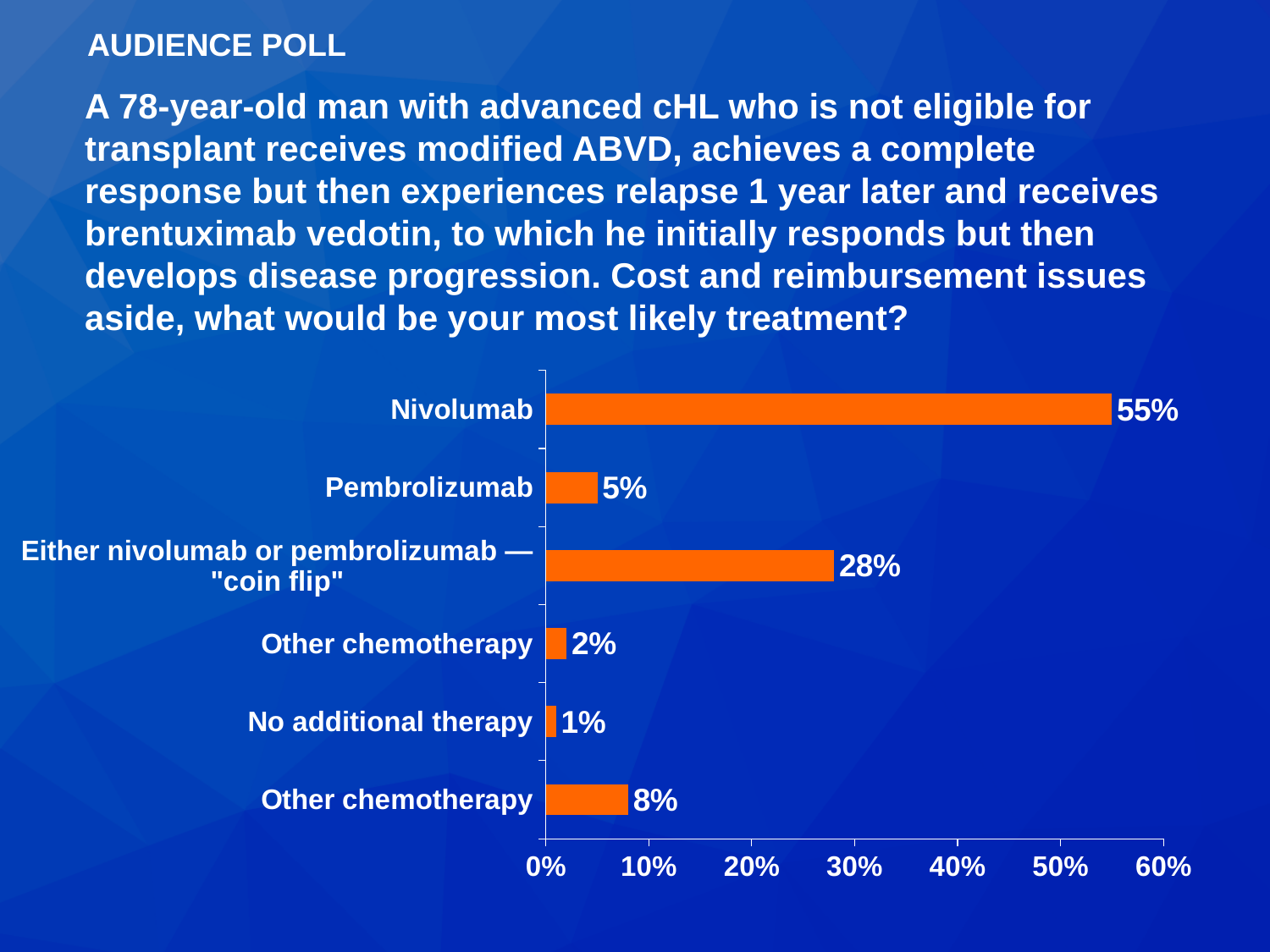

AUDIENCE POLL
A 78-year-old man with advanced cHL who is not eligible for transplant receives modified ABVD, achieves a complete response but then experiences relapse 1 year later and receives brentuximab vedotin, to which he initially responds but then develops disease progression. Cost and reimbursement issues aside, what would be your most likely treatment?

### Chart

| Category | Series 1 |
|---|---|
| Other chemotherapy | 0.08 |
| No additional therapy | 0.01 |
| Other chemotherapy | 0.02 |
| Either nivolumab or pembrolizumab — "coin flip" | 0.28 |
| Pembrolizumab | 0.05 |
| Nivolumab | 0.55 |